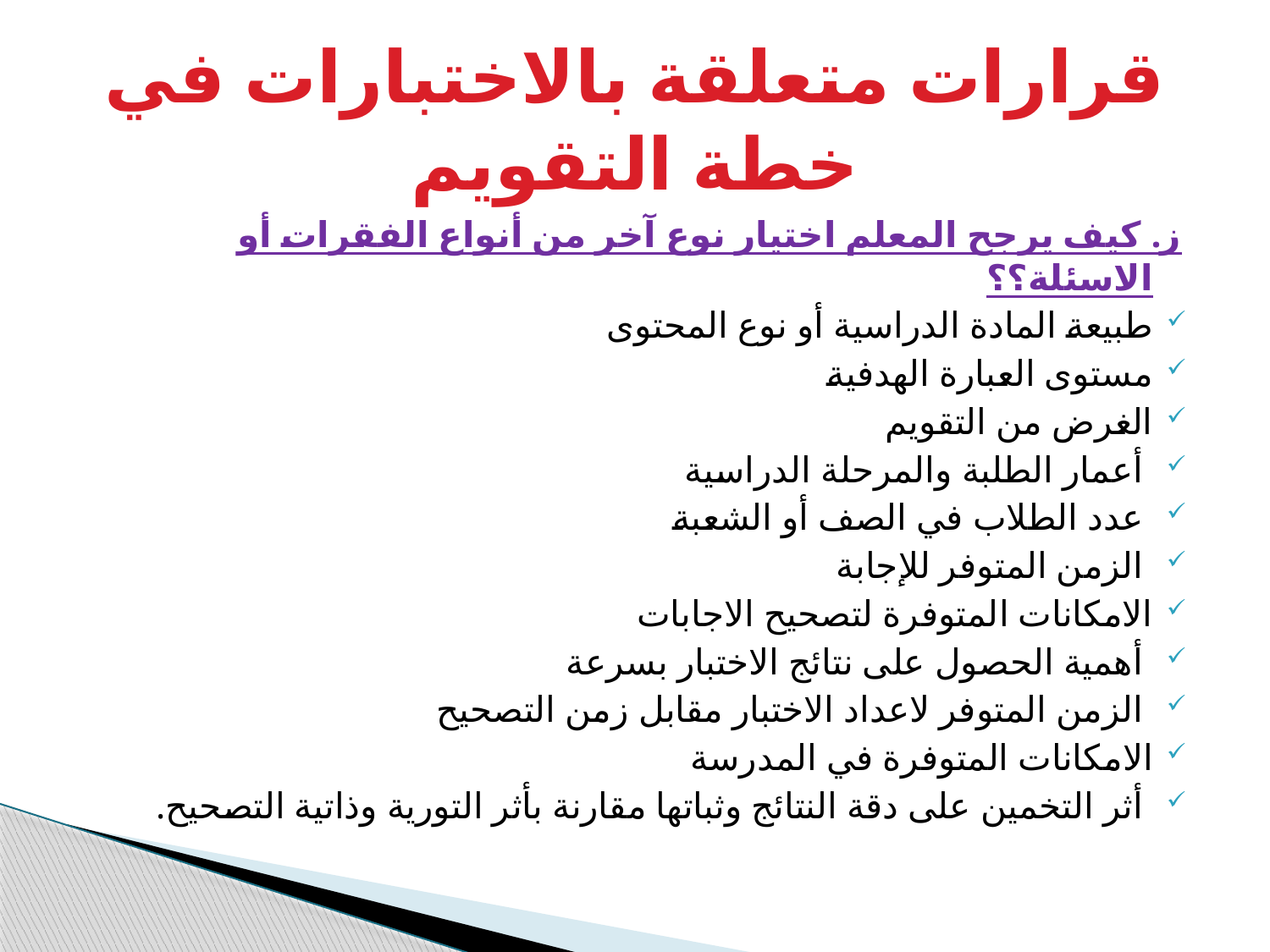

# قرارات متعلقة بالاختبارات في خطة التقويم
ز. كيف يرجح المعلم اختيار نوع آخر من أنواع الفقرات أو الاسئلة؟؟
طبيعة المادة الدراسية أو نوع المحتوى
مستوى العبارة الهدفية
الغرض من التقويم
 أعمار الطلبة والمرحلة الدراسية
 عدد الطلاب في الصف أو الشعبة
 الزمن المتوفر للإجابة
الامكانات المتوفرة لتصحيح الاجابات
 أهمية الحصول على نتائج الاختبار بسرعة
 الزمن المتوفر لاعداد الاختبار مقابل زمن التصحيح
الامكانات المتوفرة في المدرسة
 أثر التخمين على دقة النتائج وثباتها مقارنة بأثر التورية وذاتية التصحيح.